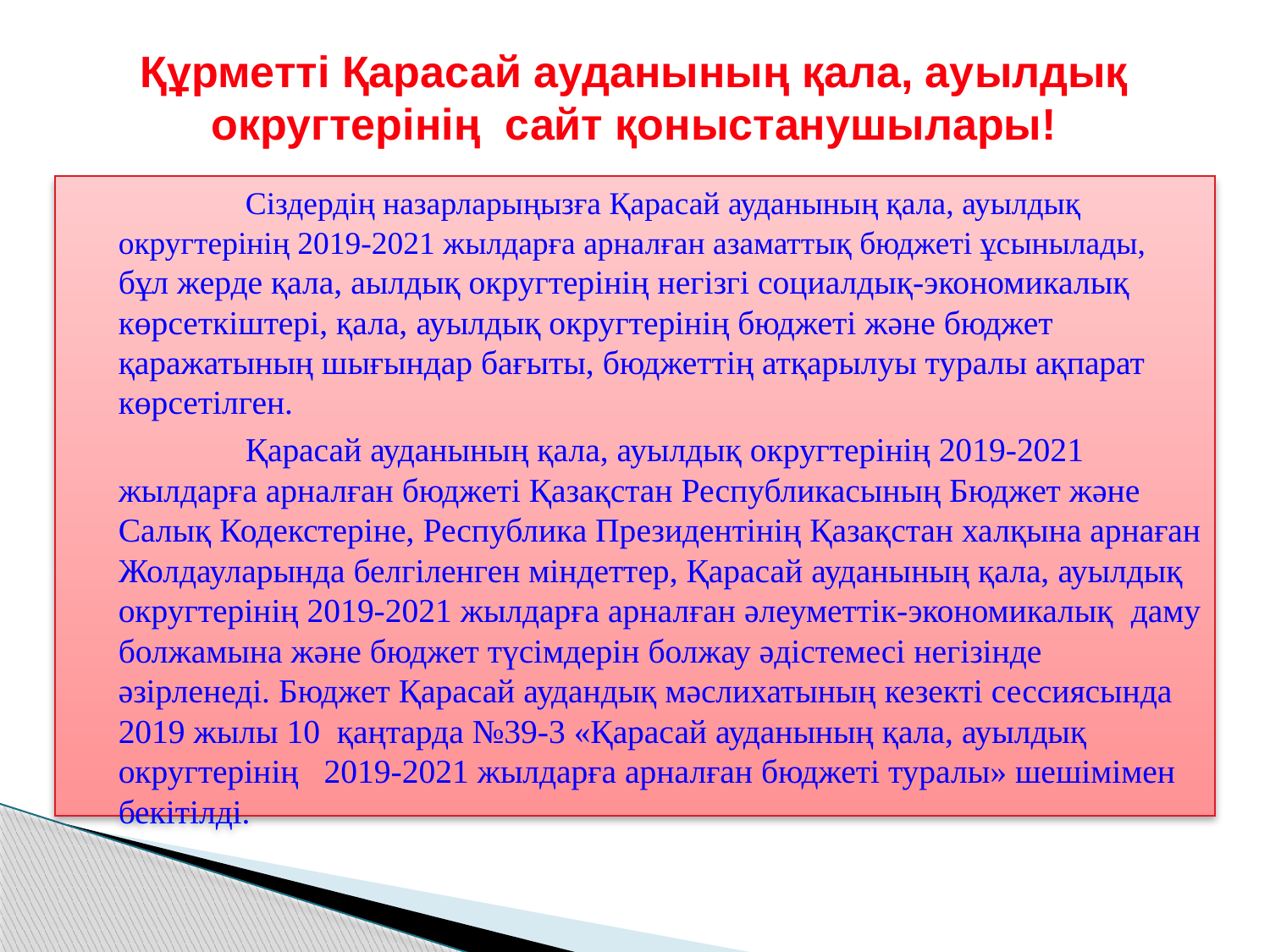

# Құрметті Қарасай ауданының қала, ауылдық округтерінің  сайт қоныстанушылары!
		Сіздердің назарларыңызға Қарасай ауданының қала, ауылдық округтерінің 2019-2021 жылдарға арналған азаматтық бюджеті ұсынылады, бұл жерде қала, аылдық округтерінің негізгі социалдық-экономикалық көрсеткіштері, қала, ауылдық округтерінің бюджеті және бюджет қаражатының шығындар бағыты, бюджеттің атқарылуы туралы ақпарат көрсетілген.
	 	Қарасай ауданының қала, ауылдық округтерінің 2019-2021 жылдарға арналған бюджеті Қазақстан Республикасының Бюджет және Салық Кодекстеріне, Республика Президентінің Қазақстан халқына арнаған Жолдауларында белгіленген міндеттер, Қарасай ауданының қала, ауылдық округтерінің 2019-2021 жылдарға арналған әлеуметтік-экономикалық  даму болжамына және бюджет түсімдерін болжау әдістемесі негізінде әзірленеді. Бюджет Қарасай аудандық мәслихатының кезекті сессиясында 2019 жылы 10  қаңтарда №39-3 «Қарасай ауданының қала, ауылдық округтерінің   2019-2021 жылдарға арналған бюджеті туралы» шешімімен бекітілді.